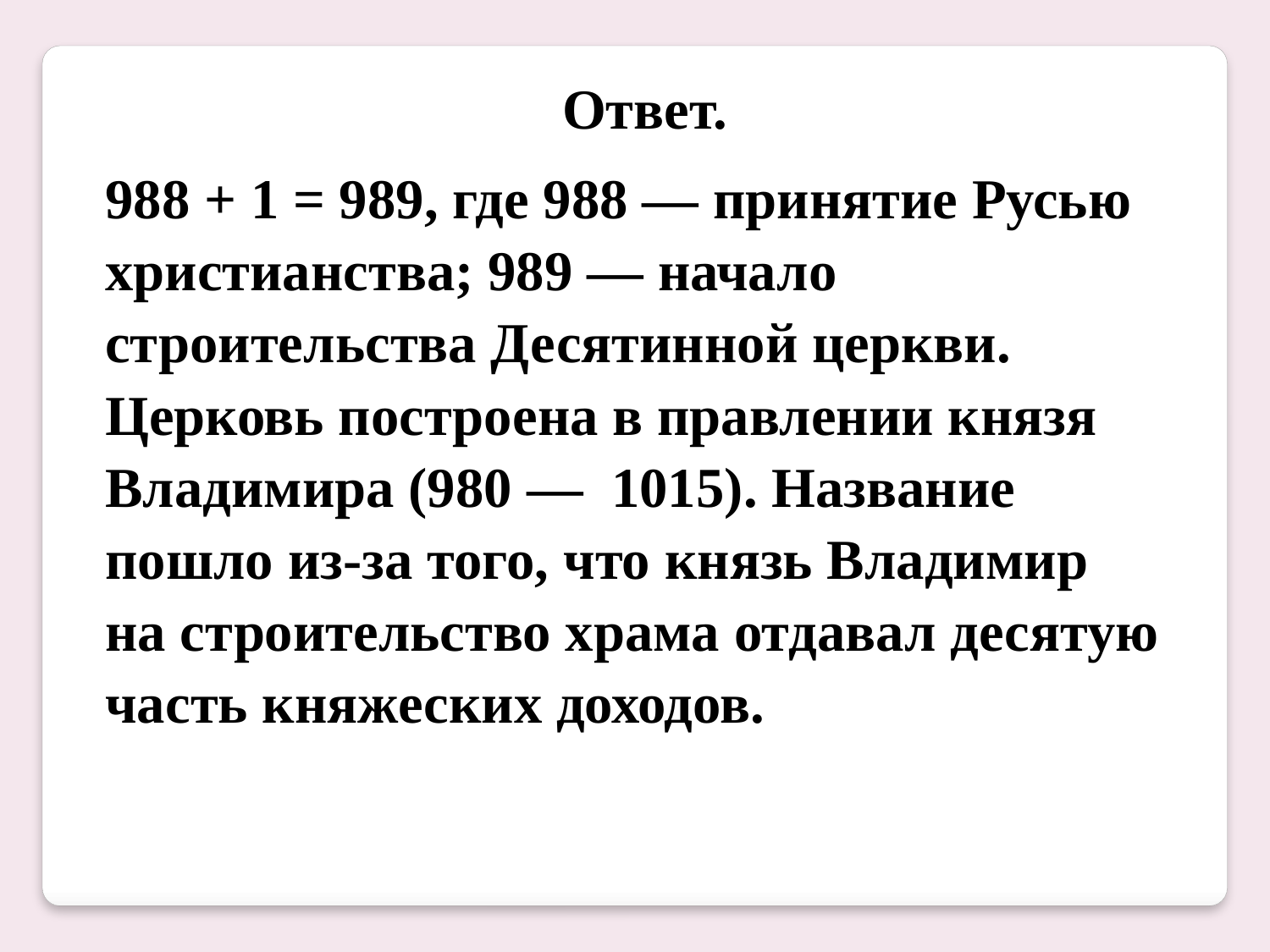

| Ответ. 988 + 1 = 989, где 988 — принятие Русью христианства; 989 — начало строительства Десятинной церкви. Церковь построена в правлении князя Владимира (980 —  1015). Название пошло из-за того, что князь Владимир на строительство храма отдавал десятую часть княжеских доходов. |
| --- |